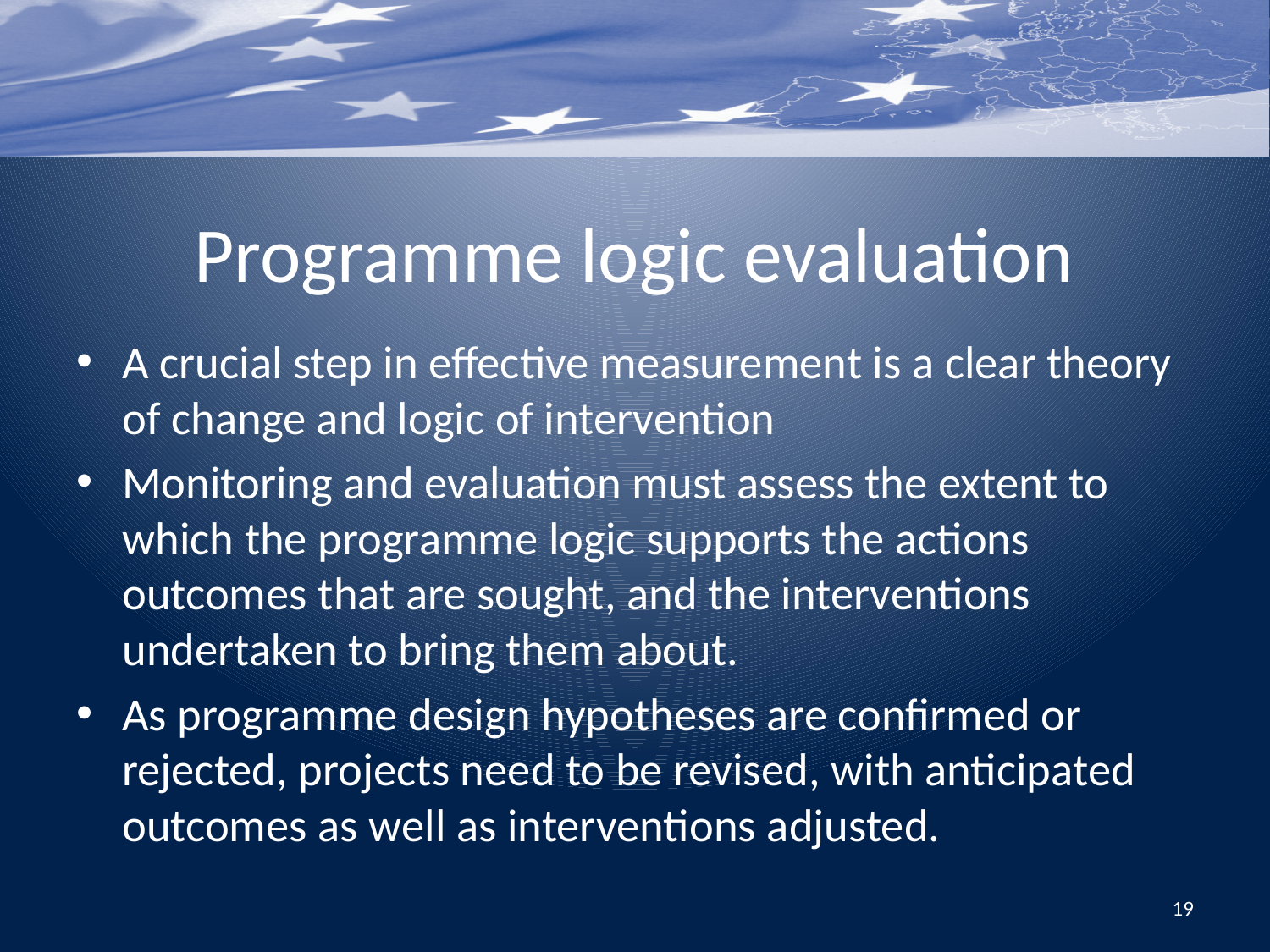

# Programme logic evaluation
A crucial step in effective measurement is a clear theory of change and logic of intervention
Monitoring and evaluation must assess the extent to which the programme logic supports the actions outcomes that are sought, and the interventions undertaken to bring them about.
As programme design hypotheses are confirmed or rejected, projects need to be revised, with anticipated outcomes as well as interventions adjusted.
19